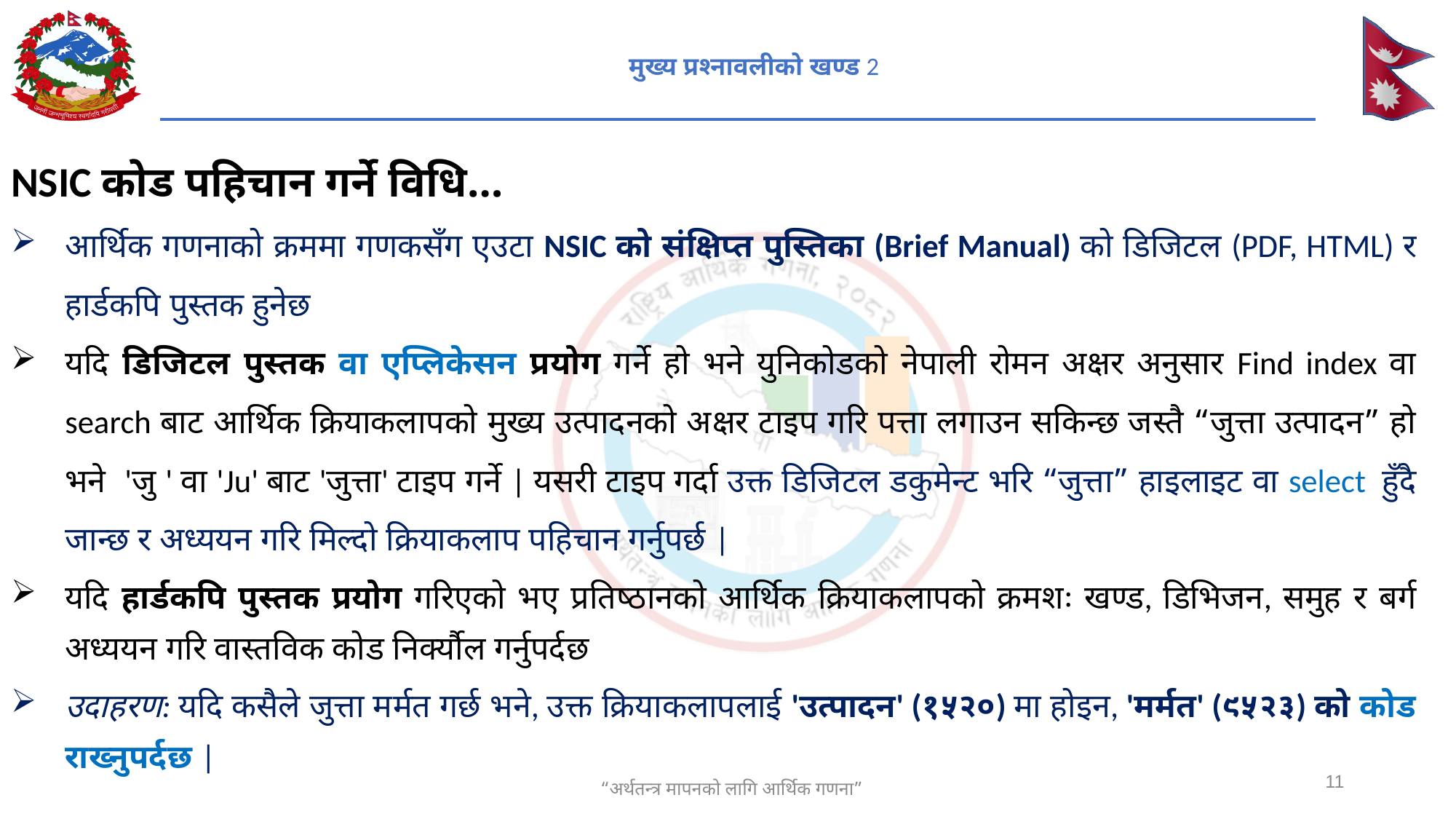

# मुख्य प्रश्नावलीको खण्ड 2
NSIC कोड पहिचान गर्ने विधि…
आर्थिक गणनाको क्रममा गणकसँग एउटा NSIC को संक्षिप्त पुस्तिका (Brief Manual) को डिजिटल (PDF, HTML) र हार्डकपि पुस्तक हुनेछ
यदि डिजिटल पुस्तक वा एप्लिकेसन प्रयोग गर्ने हो भने युनिकोडको नेपाली रोमन अक्षर अनुसार Find index वा search बाट आर्थिक क्रियाकलापको मुख्य उत्पादनको अक्षर टाइप गरि पत्ता लगाउन सकिन्छ जस्तै “जुत्ता उत्पादन” हो भने  'जु ' वा 'Ju' बाट 'जुत्ता' टाइप गर्ने | यसरी टाइप गर्दा उक्त डिजिटल डकुमेन्ट भरि “जुत्ता” हाइलाइट वा select  हुँदै जान्छ र अध्ययन गरि मिल्दो क्रियाकलाप पहिचान गर्नुपर्छ |
यदि हार्डकपि पुस्तक प्रयोग गरिएको भए प्रतिष्ठानको आर्थिक क्रियाकलापको क्रमशः खण्ड, डिभिजन, समुह र बर्ग अध्ययन गरि वास्तविक कोड निर्क्यौल गर्नुपर्दछ
उदाहरण: यदि कसैले जुत्ता मर्मत गर्छ भने, उक्त क्रियाकलापलाई 'उत्पादन' (१५२०) मा होइन, 'मर्मत' (९५२३) को कोड राख्नुपर्दछ |

11
“अर्थतन्त्र मापनको लागि आर्थिक गणना”